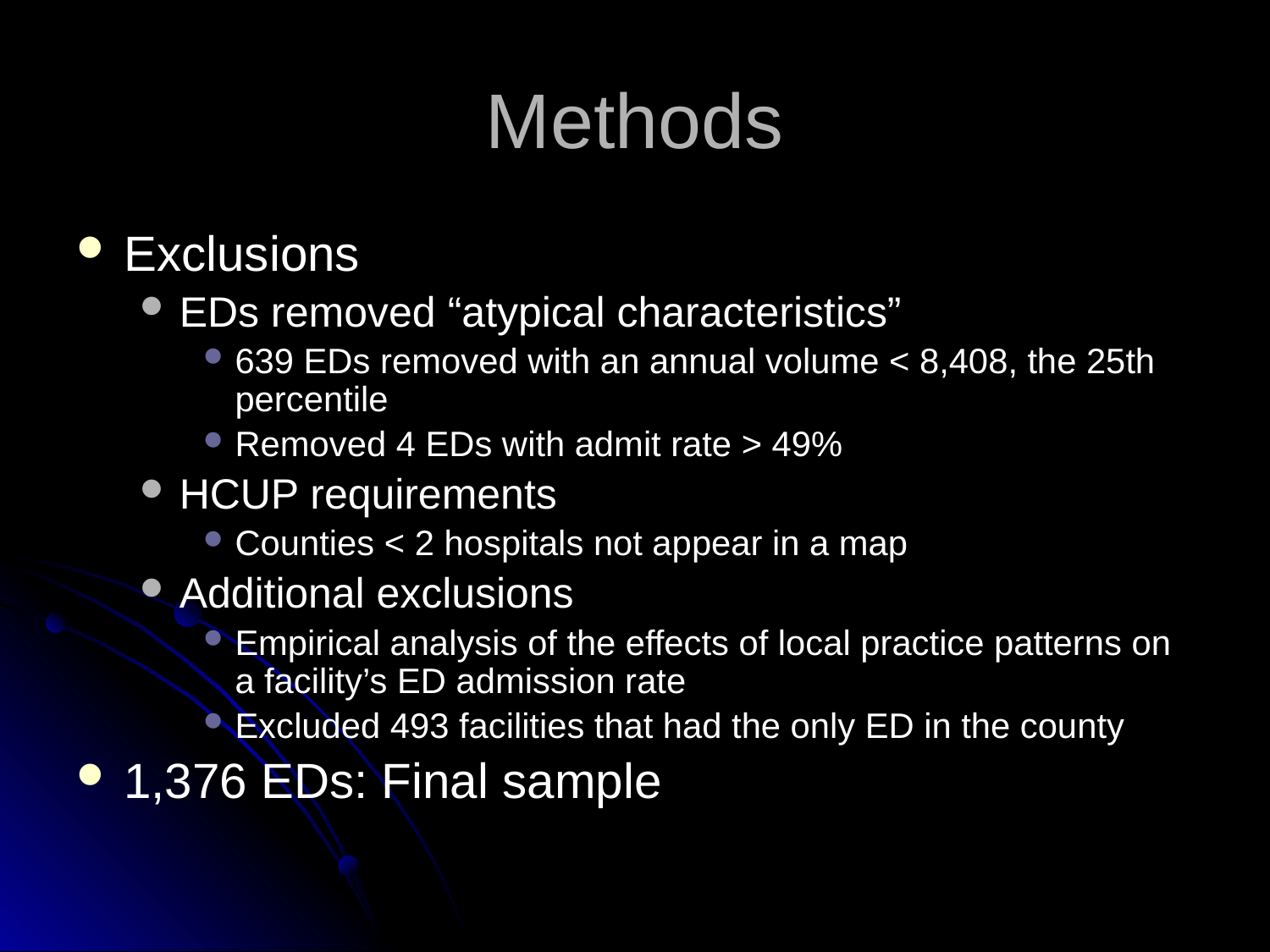

# Methods
Exclusions
EDs removed “atypical characteristics”
639 EDs removed with an annual volume < 8,408, the 25th percentile
Removed 4 EDs with admit rate > 49%
HCUP requirements
Counties < 2 hospitals not appear in a map
Additional exclusions
Empirical analysis of the effects of local practice patterns on a facility’s ED admission rate
Excluded 493 facilities that had the only ED in the county
1,376 EDs: Final sample